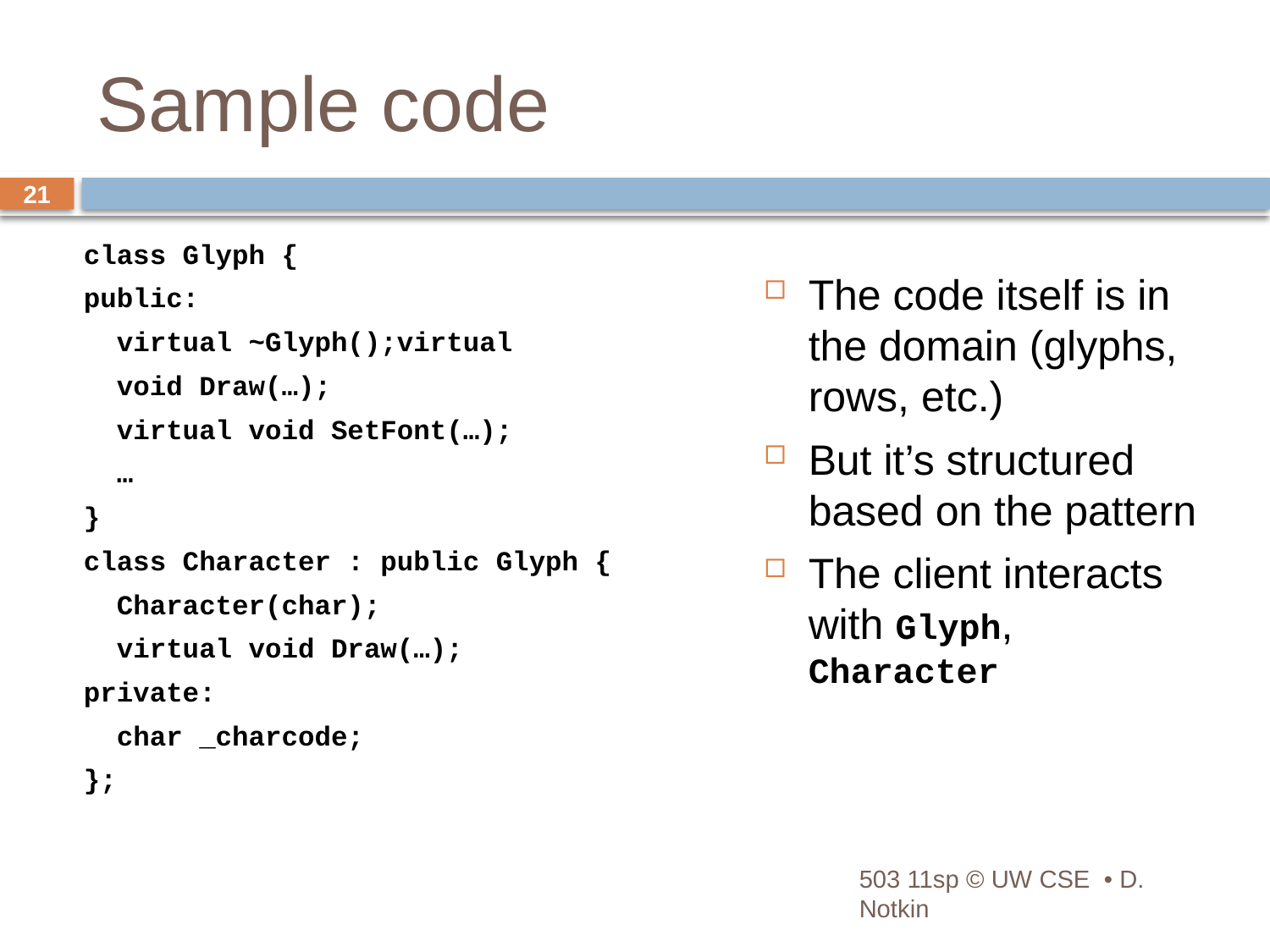

# Sample code
21
class Glyph {
public:
  virtual ~Glyph();virtual
  void Draw(…);
  virtual void SetFont(…);
  …
}
class Character : public Glyph {
  Character(char);
  virtual void Draw(…);
private:
  char _charcode;
};
The code itself is in the domain (glyphs, rows, etc.)
But it’s structured based on the pattern
The client interacts with Glyph, Character
503 11sp © UW CSE  • D. Notkin